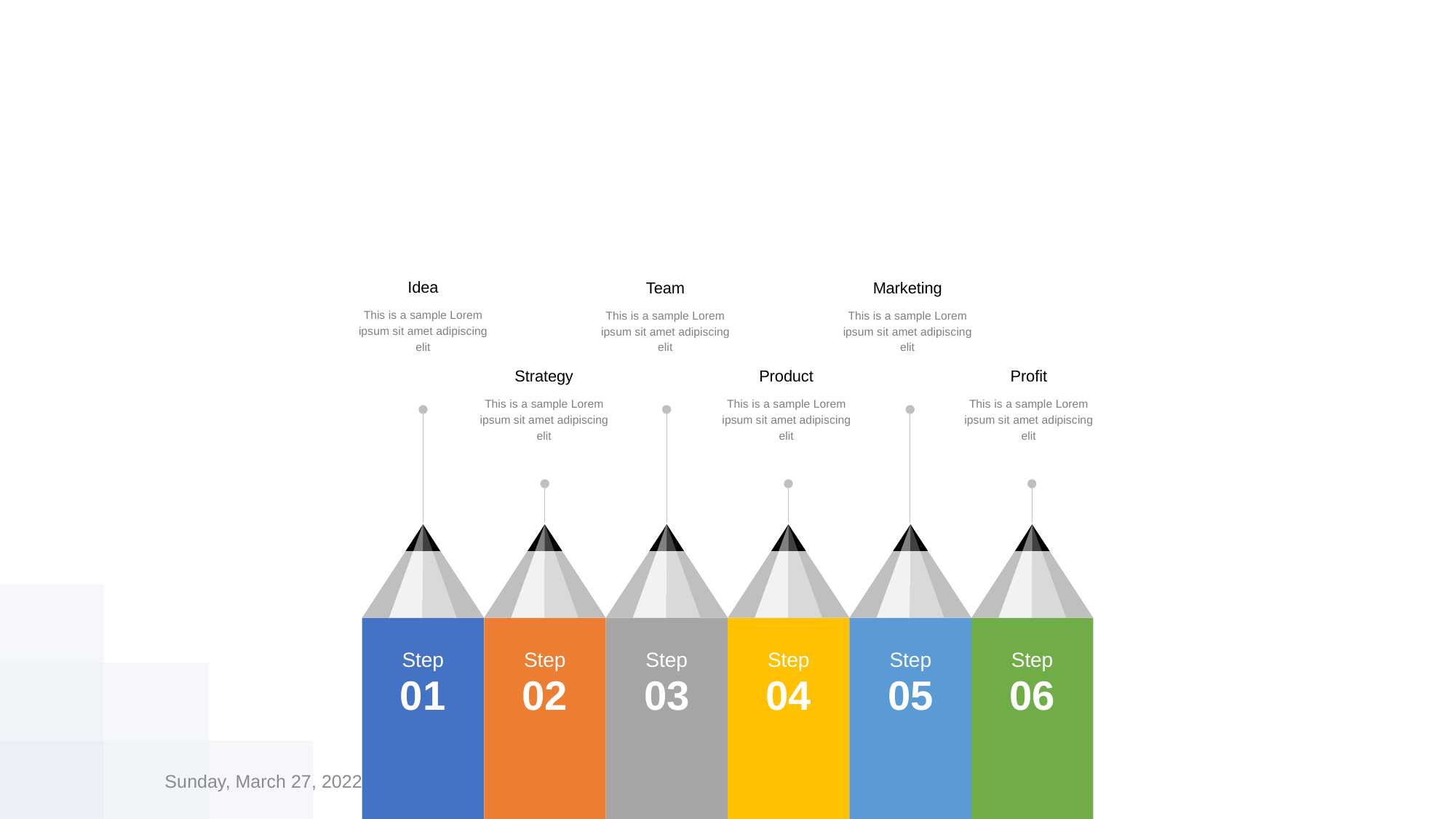

Idea
This is a sample Lorem ipsum sit amet adipiscing elit
Team
This is a sample Lorem ipsum sit amet adipiscing elit
Marketing
This is a sample Lorem ipsum sit amet adipiscing elit
Strategy
This is a sample Lorem ipsum sit amet adipiscing elit
Product
This is a sample Lorem ipsum sit amet adipiscing elit
Profit
This is a sample Lorem ipsum sit amet adipiscing elit

Step
01
Step
02
Step
03
Step
04
Step
05
Step
06
Sunday, March 27, 2022